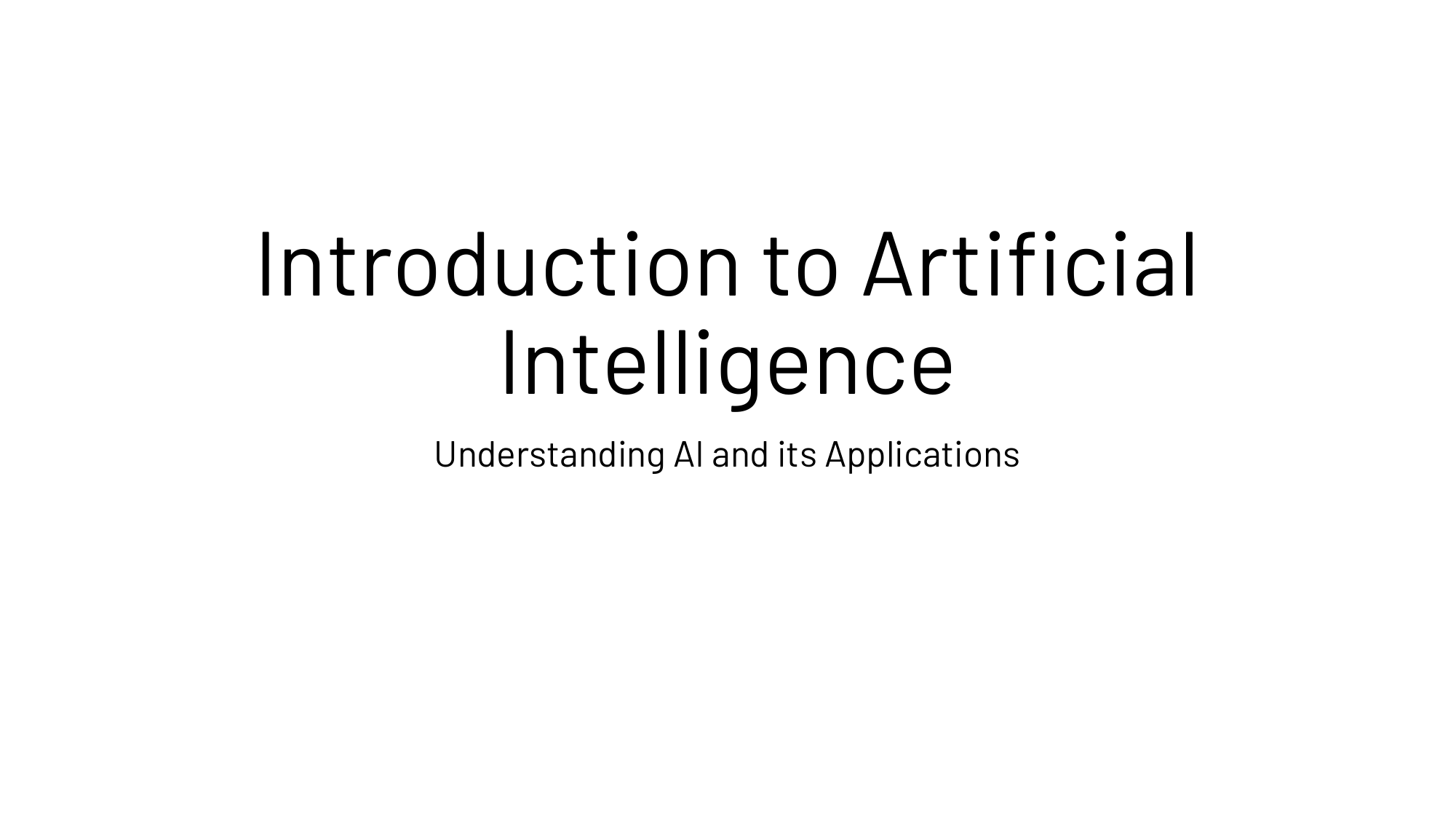

# Introduction to Artificial Intelligence
Understanding AI and its Applications